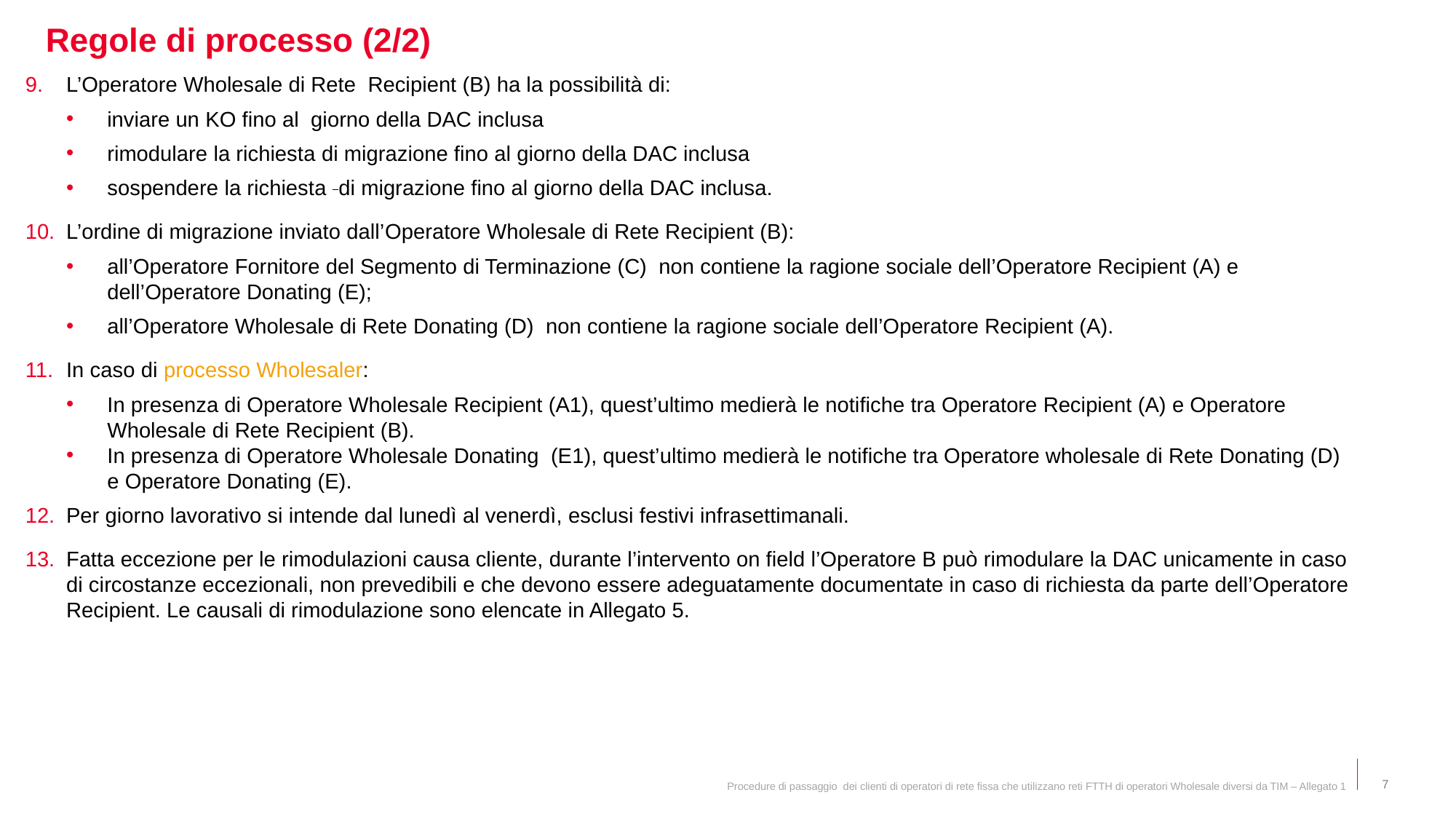

Regole di processo (2/2)
L’Operatore Wholesale di Rete  Recipient (B) ha la possibilità di:
inviare un KO fino al  giorno della DAC inclusa
rimodulare la richiesta di migrazione fino al giorno della DAC inclusa
sospendere la richiesta  di migrazione fino al giorno della DAC inclusa.
L’ordine di migrazione inviato dall’Operatore Wholesale di Rete Recipient (B):
all’Operatore Fornitore del Segmento di Terminazione (C)  non contiene la ragione sociale dell’Operatore Recipient (A) e dell’Operatore Donating (E);
all’Operatore Wholesale di Rete Donating (D)  non contiene la ragione sociale dell’Operatore Recipient (A).
In caso di processo Wholesaler:
In presenza di Operatore Wholesale Recipient (A1), quest’ultimo medierà le notifiche tra Operatore Recipient (A) e Operatore Wholesale di Rete Recipient (B).
In presenza di Operatore Wholesale Donating  (E1), quest’ultimo medierà le notifiche tra Operatore wholesale di Rete Donating (D) e Operatore Donating (E).
Per giorno lavorativo si intende dal lunedì al venerdì, esclusi festivi infrasettimanali.
Fatta eccezione per le rimodulazioni causa cliente, durante l’intervento on field l’Operatore B può rimodulare la DAC unicamente in caso di circostanze eccezionali, non prevedibili e che devono essere adeguatamente documentate in caso di richiesta da parte dell’Operatore Recipient. Le causali di rimodulazione sono elencate in Allegato 5.